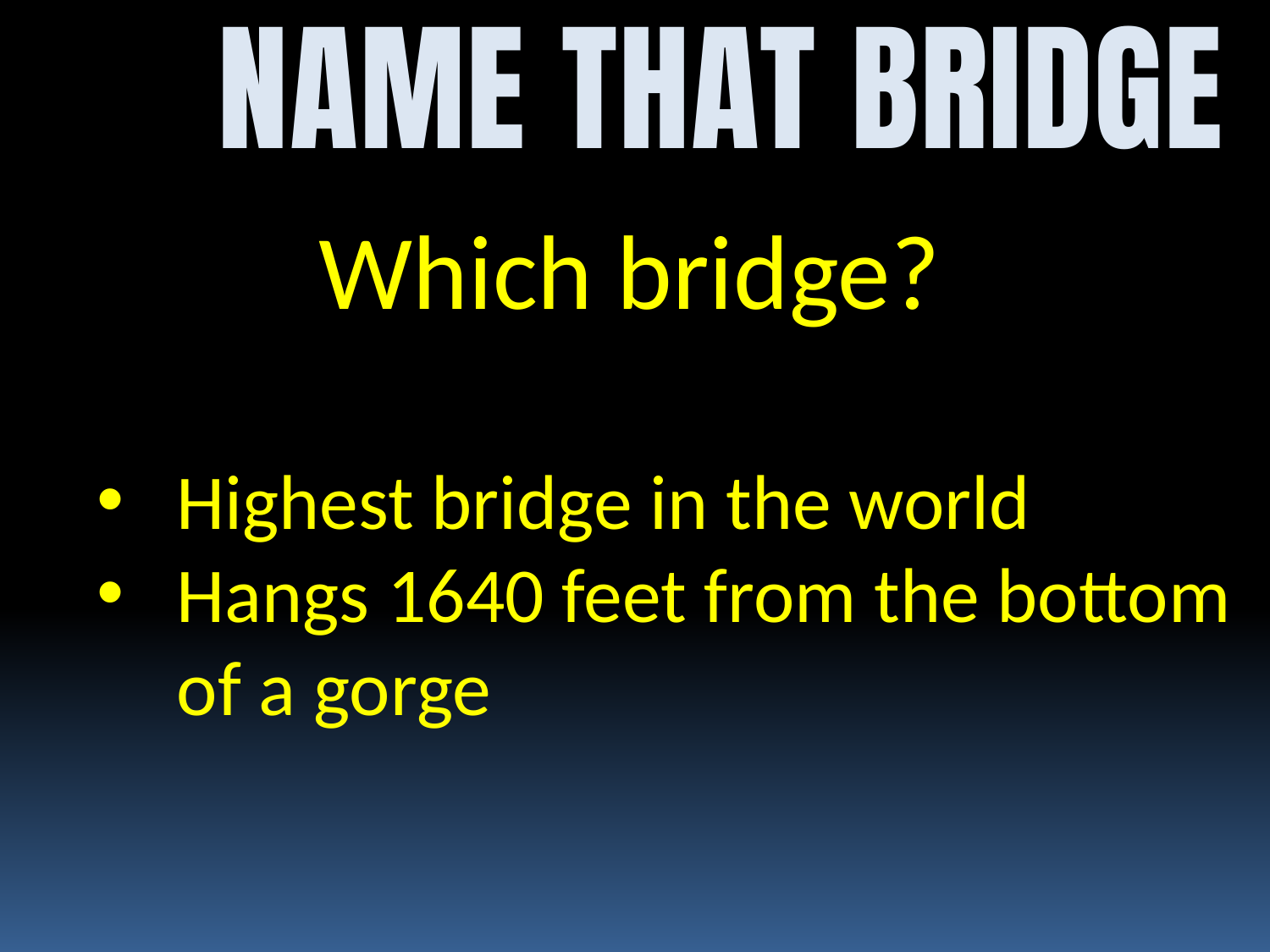

NAME THAT BRIDGE
Which bridge?
Highest bridge in the world
Hangs 1640 feet from the bottom of a gorge